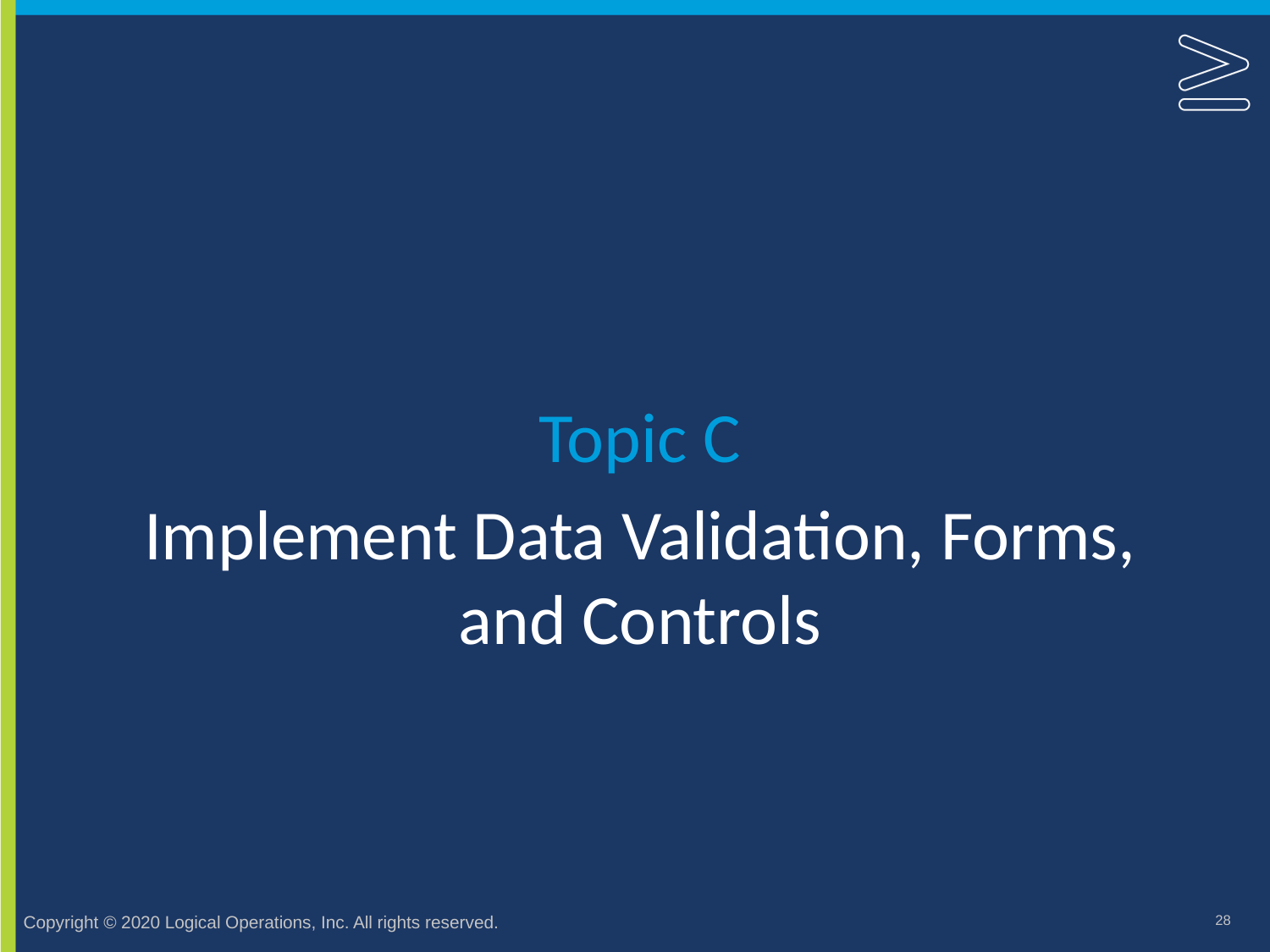

Topic C
# Implement Data Validation, Forms, and Controls
28